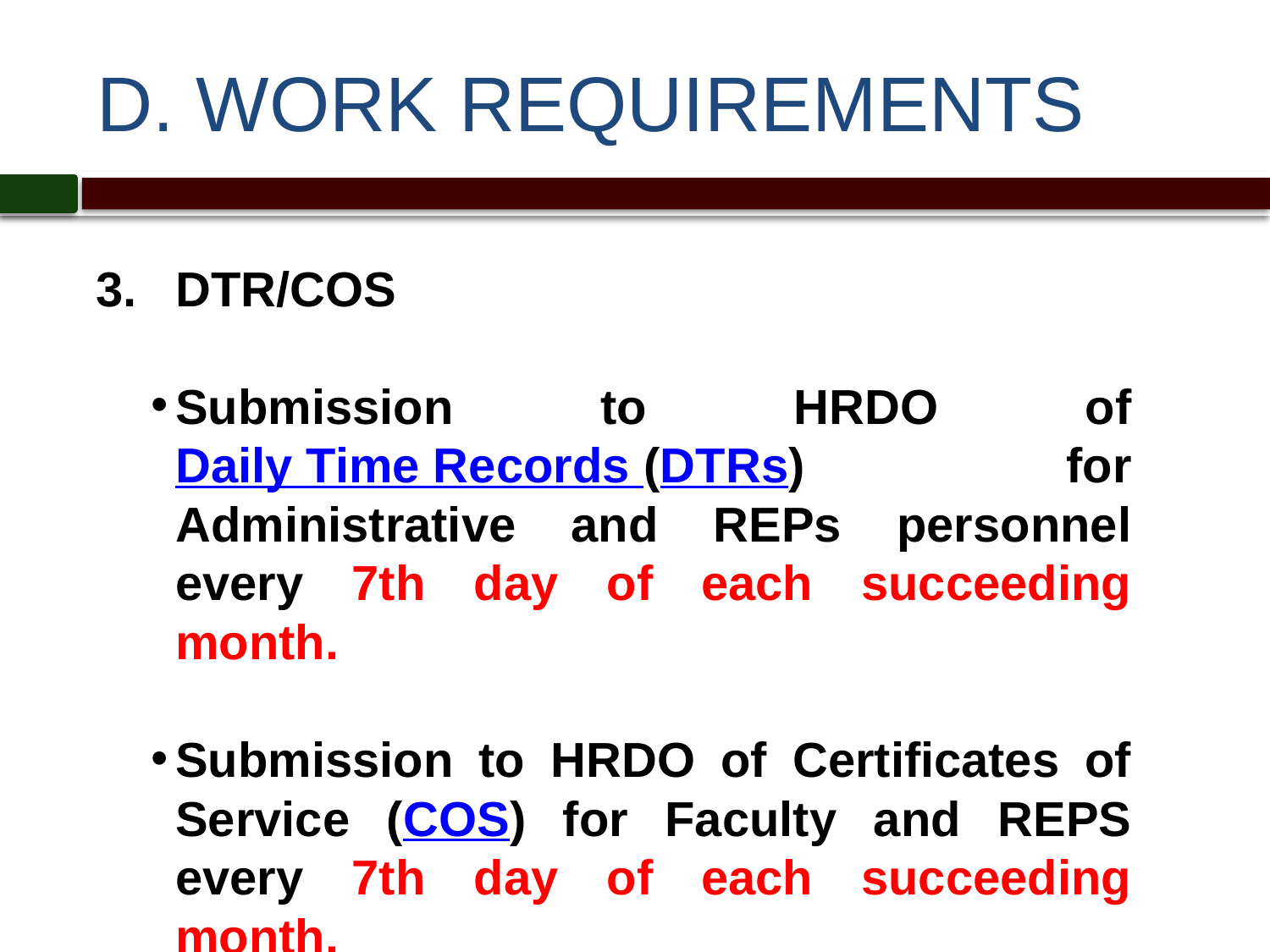

# D. WORK REQUIREMENTS

DTR/COS

Submission to HRDO of Daily Time Records (DTRs)  for Administrative and REPs personnel every 7th day of each succeeding month.

Submission to HRDO of Certificates of Service (COS) for Faculty and REPS every 7th day of each succeeding month.